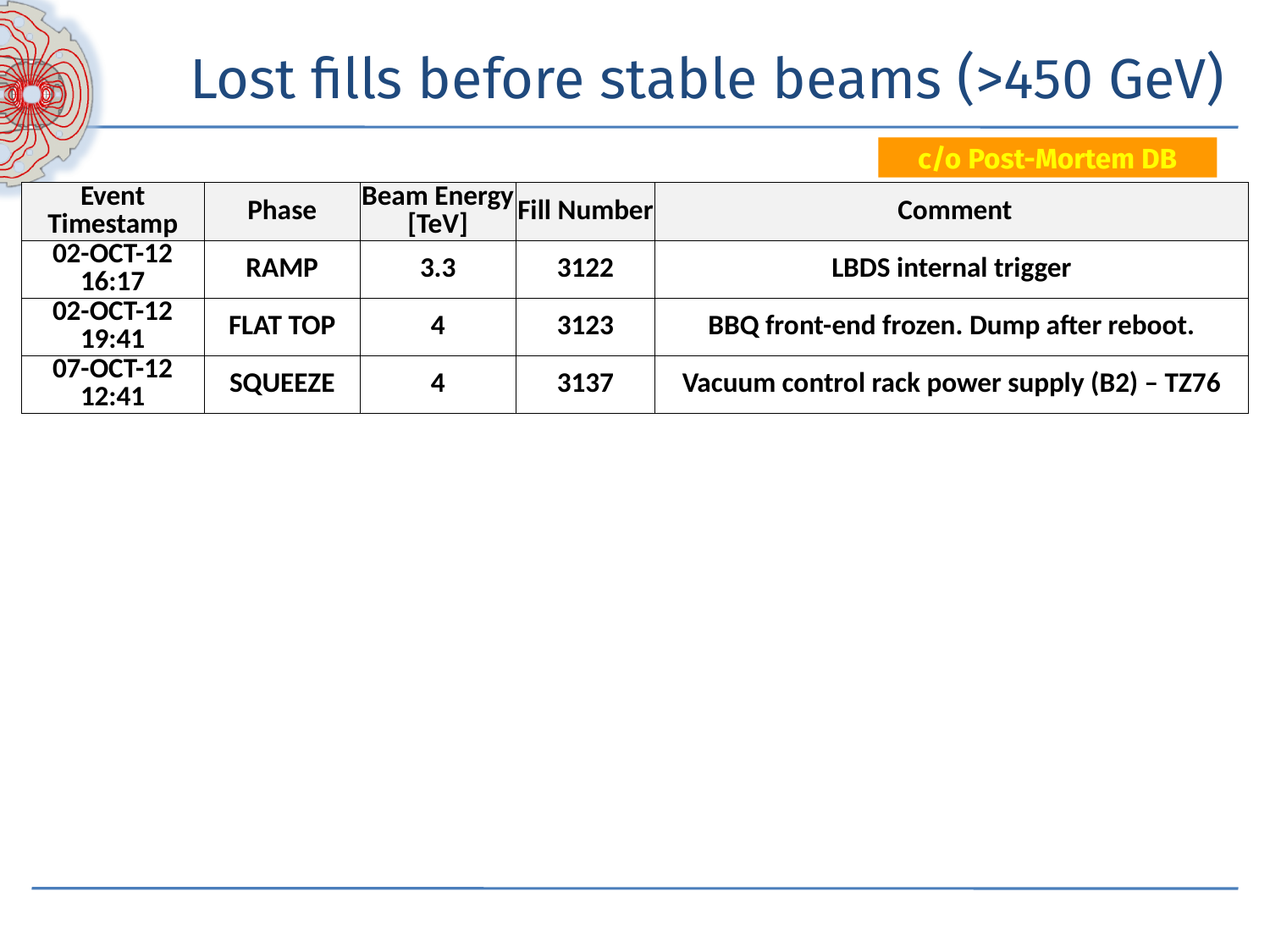

# Lost fills before stable beams (>450 GeV)
c/o Post-Mortem DB
| Event Timestamp | Phase | Beam Energy [TeV] | Fill Number | Comment |
| --- | --- | --- | --- | --- |
| 02-OCT-12 16:17 | RAMP | 3.3 | 3122 | LBDS internal trigger |
| 02-OCT-12 19:41 | FLAT TOP | 4 | 3123 | BBQ front-end frozen. Dump after reboot. |
| 07-OCT-12 12:41 | SQUEEZE | 4 | 3137 | Vacuum control rack power supply (B2) – TZ76 |